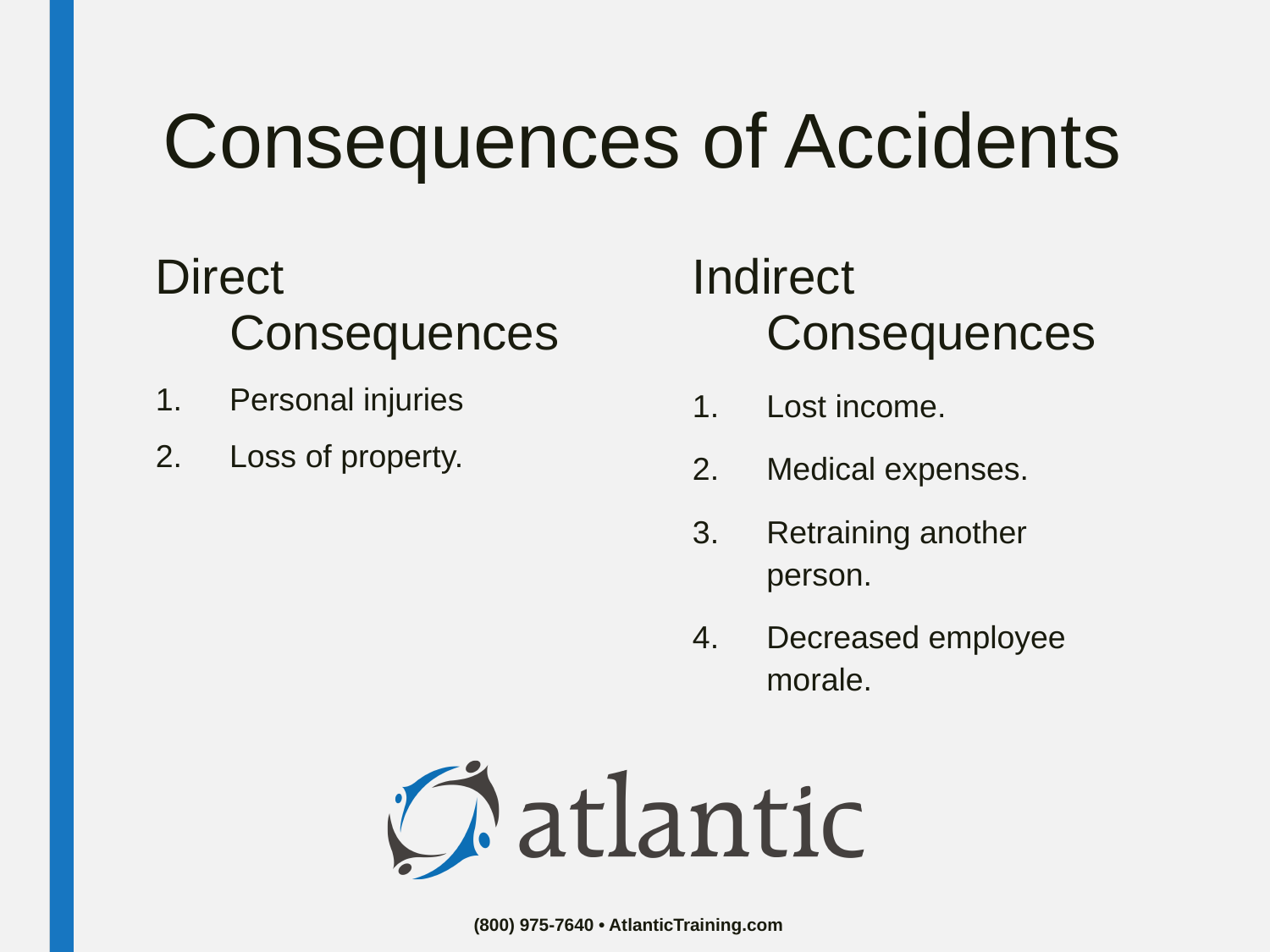

# Consequences of Accidents
Direct Consequences
Personal injuries
Loss of property.
Indirect Consequences
Lost income.
Medical expenses.
Retraining another person.
Decreased employee morale.
(800) 975-7640 • AtlanticTraining.com